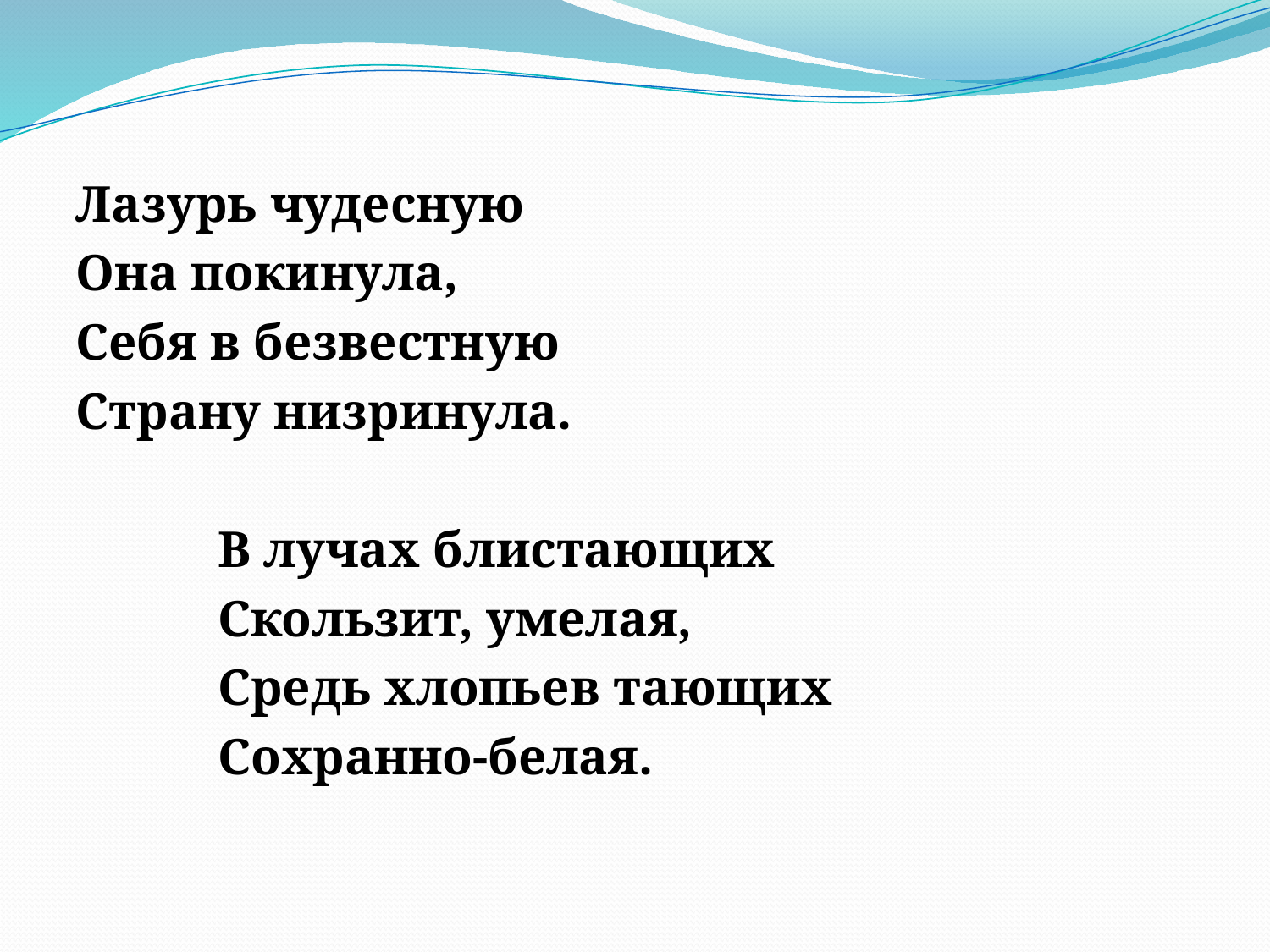

#
Лазурь чудесную
Она покинула,
Себя в безвестную
Страну низринула.

           В лучах блистающих
           Скользит, умелая,
           Средь хлопьев тающих
           Сохранно-белая.